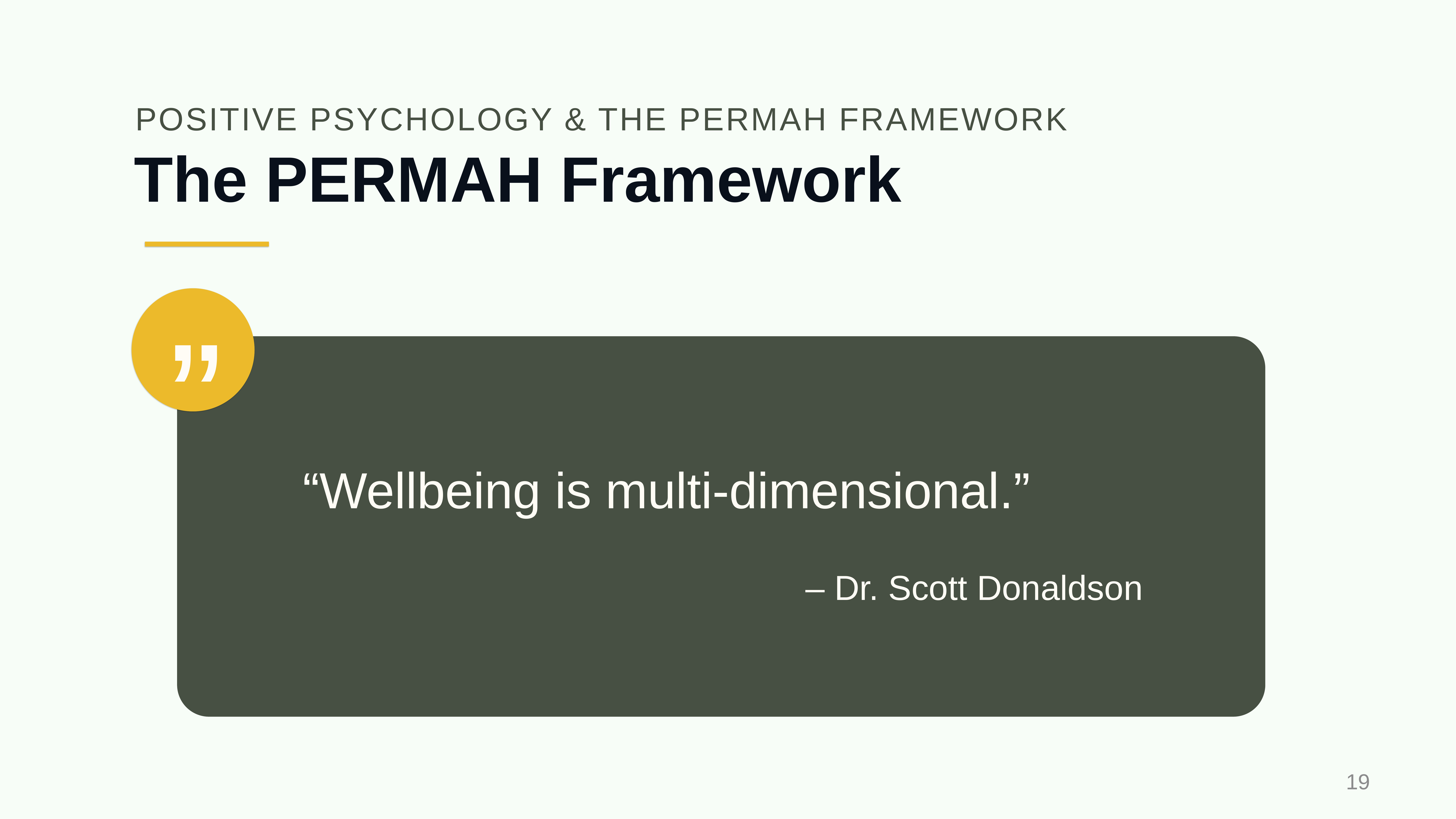

POSITIVE PSYCHOLOGY & THE PERMAH FRAMEWORK
# The PERMAH Framework

”

“Wellbeing is multi-dimensional.”
– Dr. Scott Donaldson
19